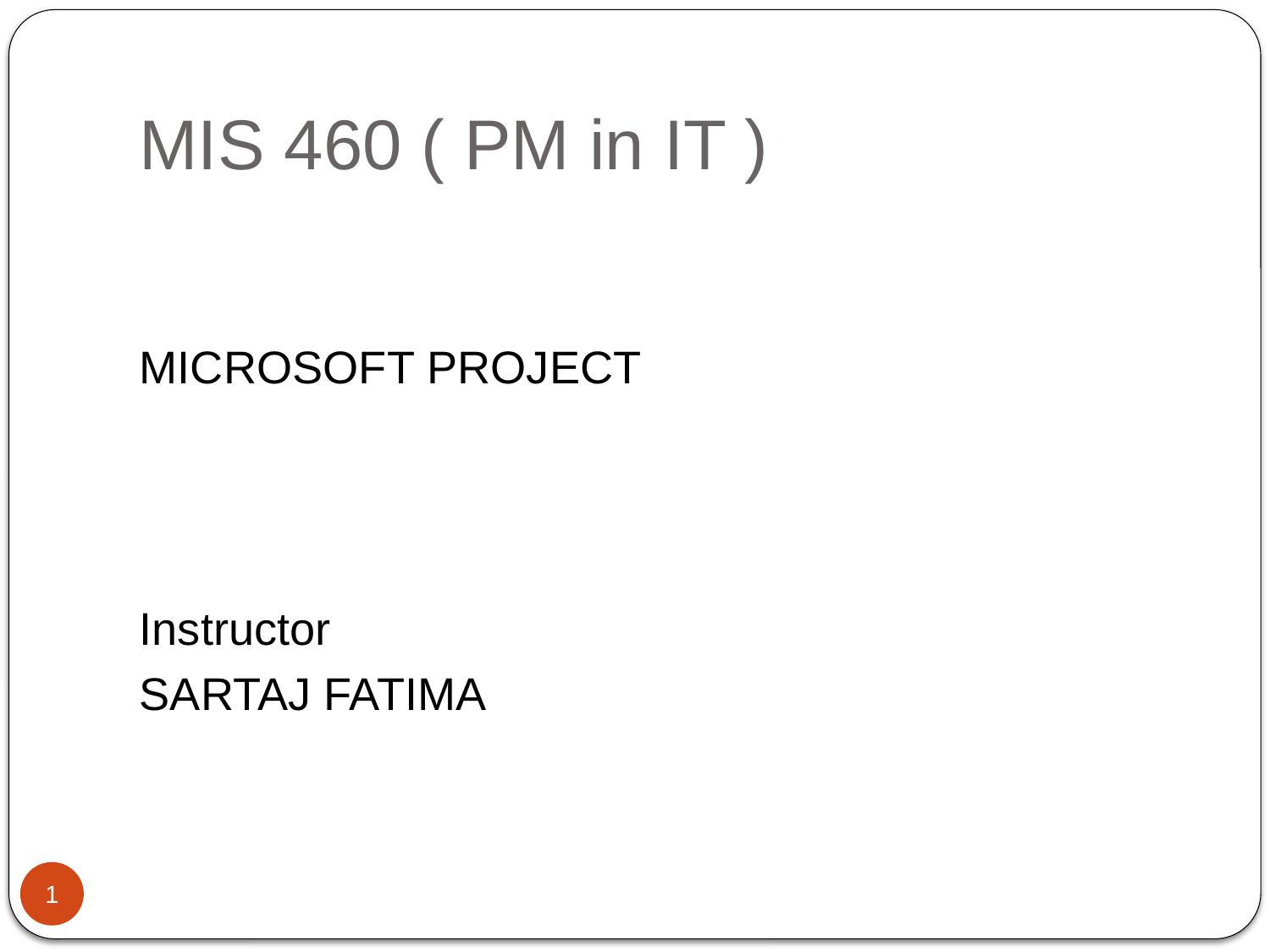

# MIS 460 ( PM in IT )

MICROSOFT PROJECT

Instructor
SARTAJ FATIMA
1